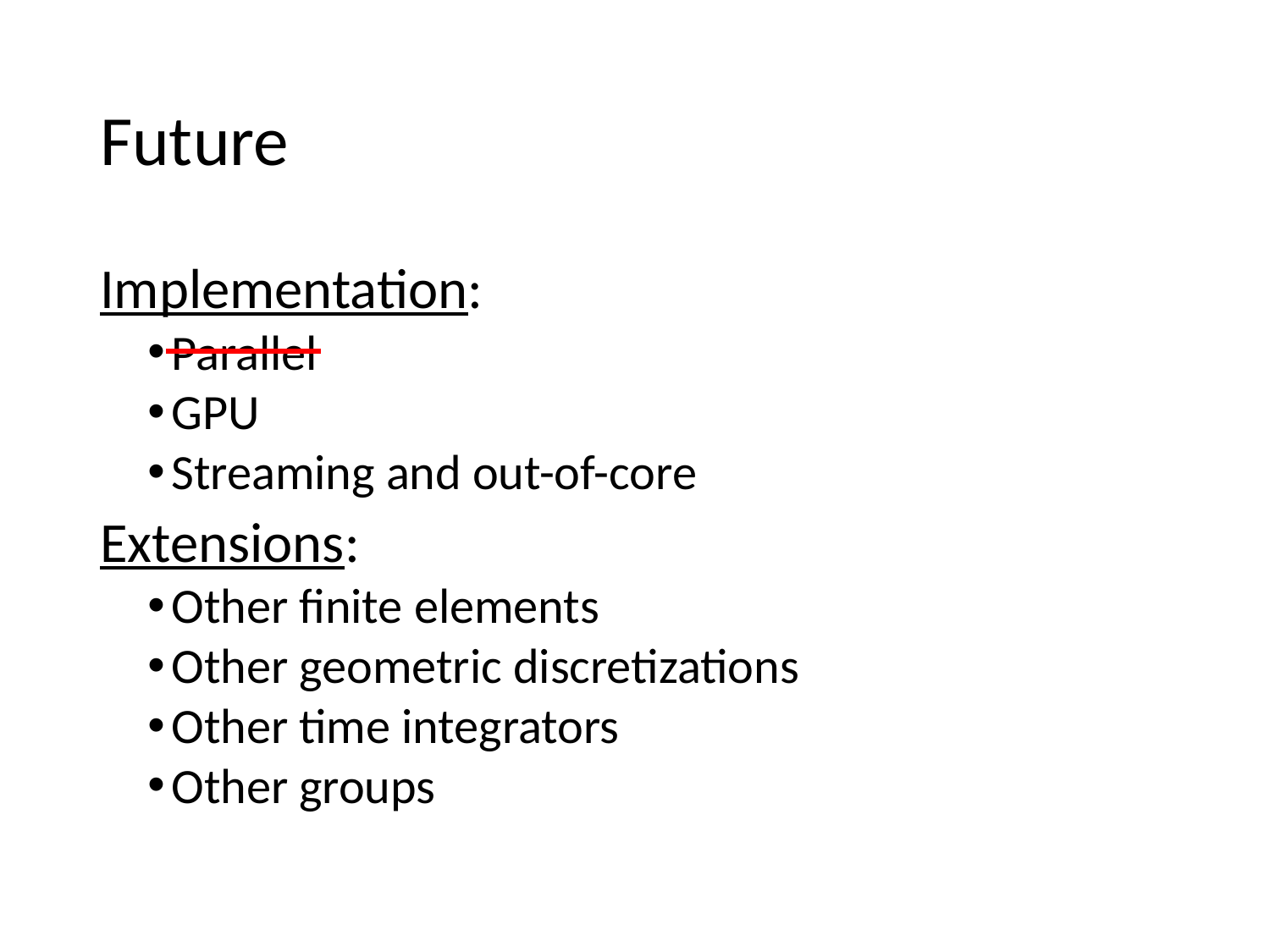

# Future
Implementation:
Parallel
GPU
Streaming and out-of-core
Extensions:
Other finite elements
Other geometric discretizations
Other time integrators
Other groups